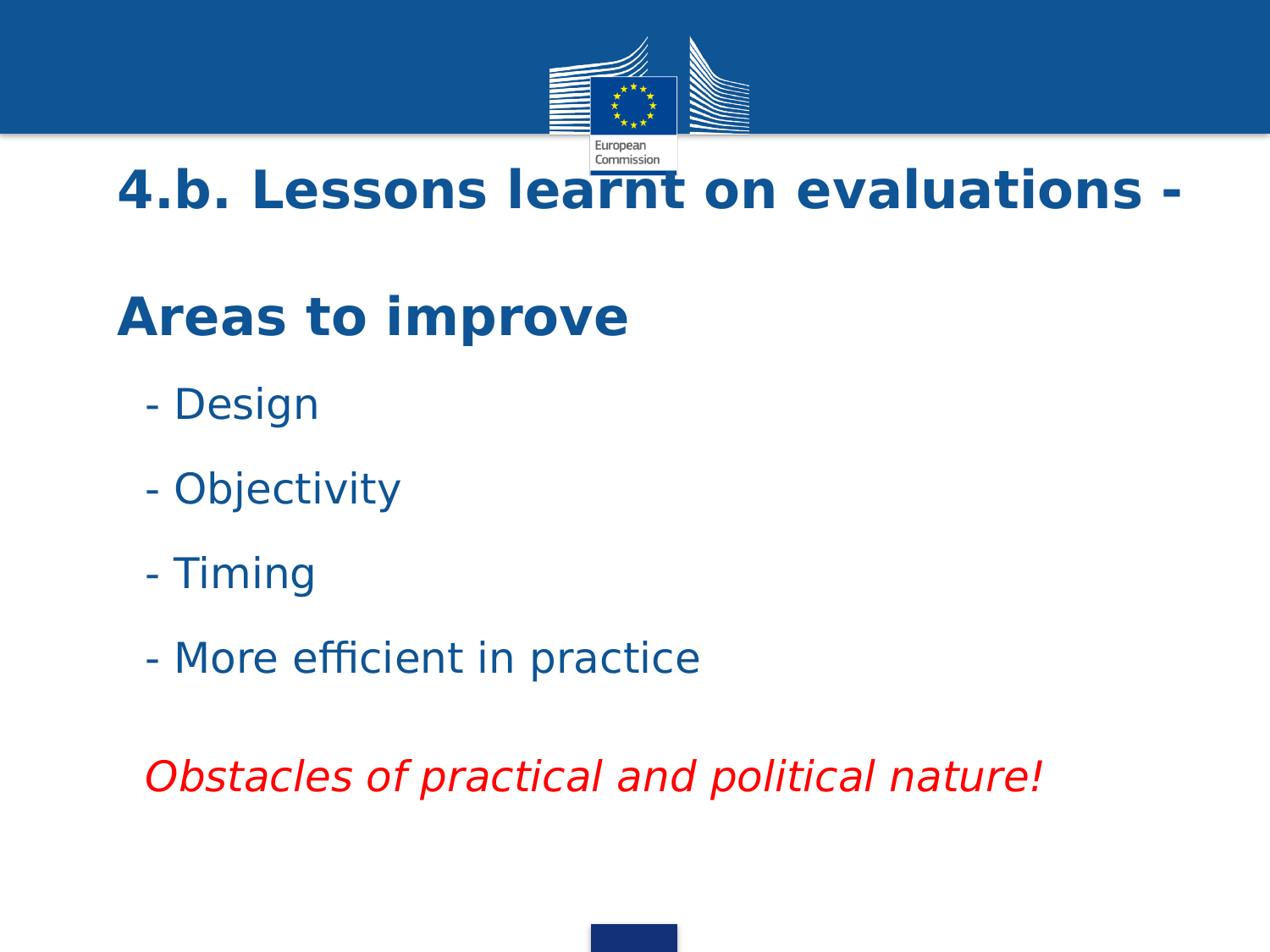

# 4.b. Lessons learnt on evaluations - Areas to improve

- Design
- Objectivity
- Timing
- More efficient in practice

Obstacles of practical and political nature!